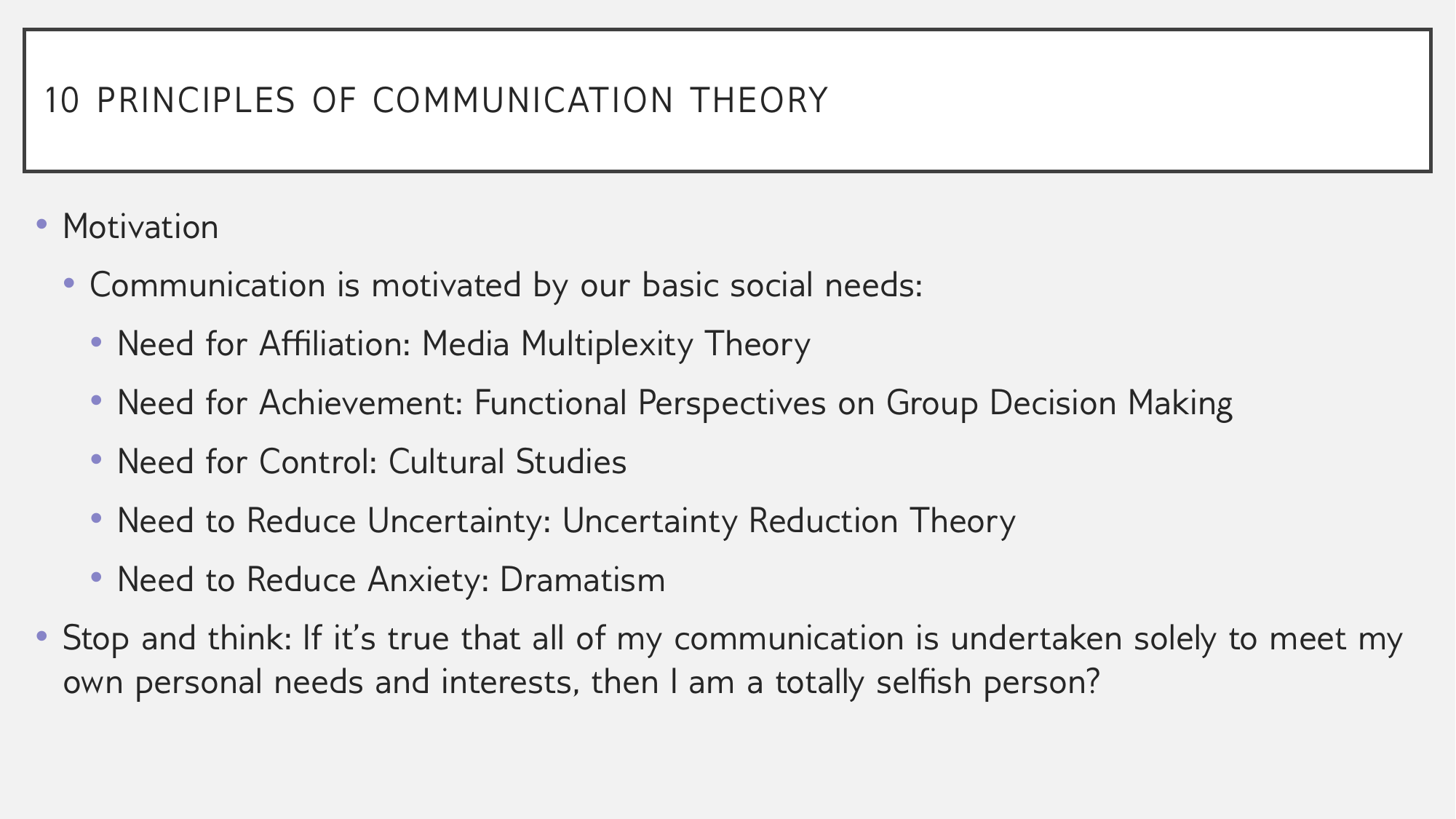

# 10 Principles of Communication Theory
Motivation
Communication is motivated by our basic social needs:
Need for Affiliation: Media Multiplexity Theory
Need for Achievement: Functional Perspectives on Group Decision Making
Need for Control: Cultural Studies
Need to Reduce Uncertainty: Uncertainty Reduction Theory
Need to Reduce Anxiety: Dramatism
Stop and think: If it’s true that all of my communication is undertaken solely to meet my own personal needs and interests, then I am a totally selfish person?